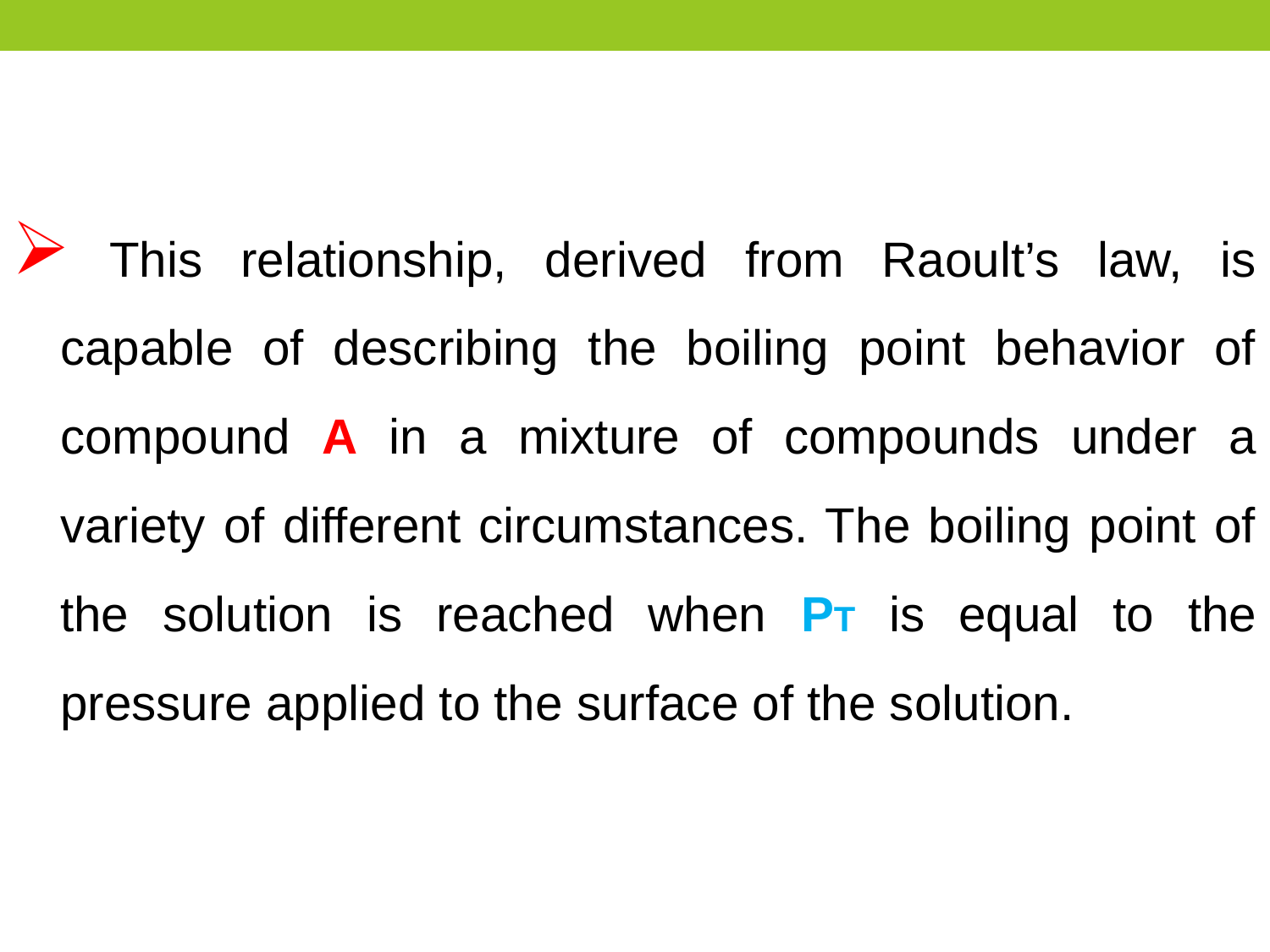

This relationship, derived from Raoult’s law, is capable of describing the boiling point behavior of compound A in a mixture of compounds under a variety of different circumstances. The boiling point of the solution is reached when PT is equal to the pressure applied to the surface of the solution.